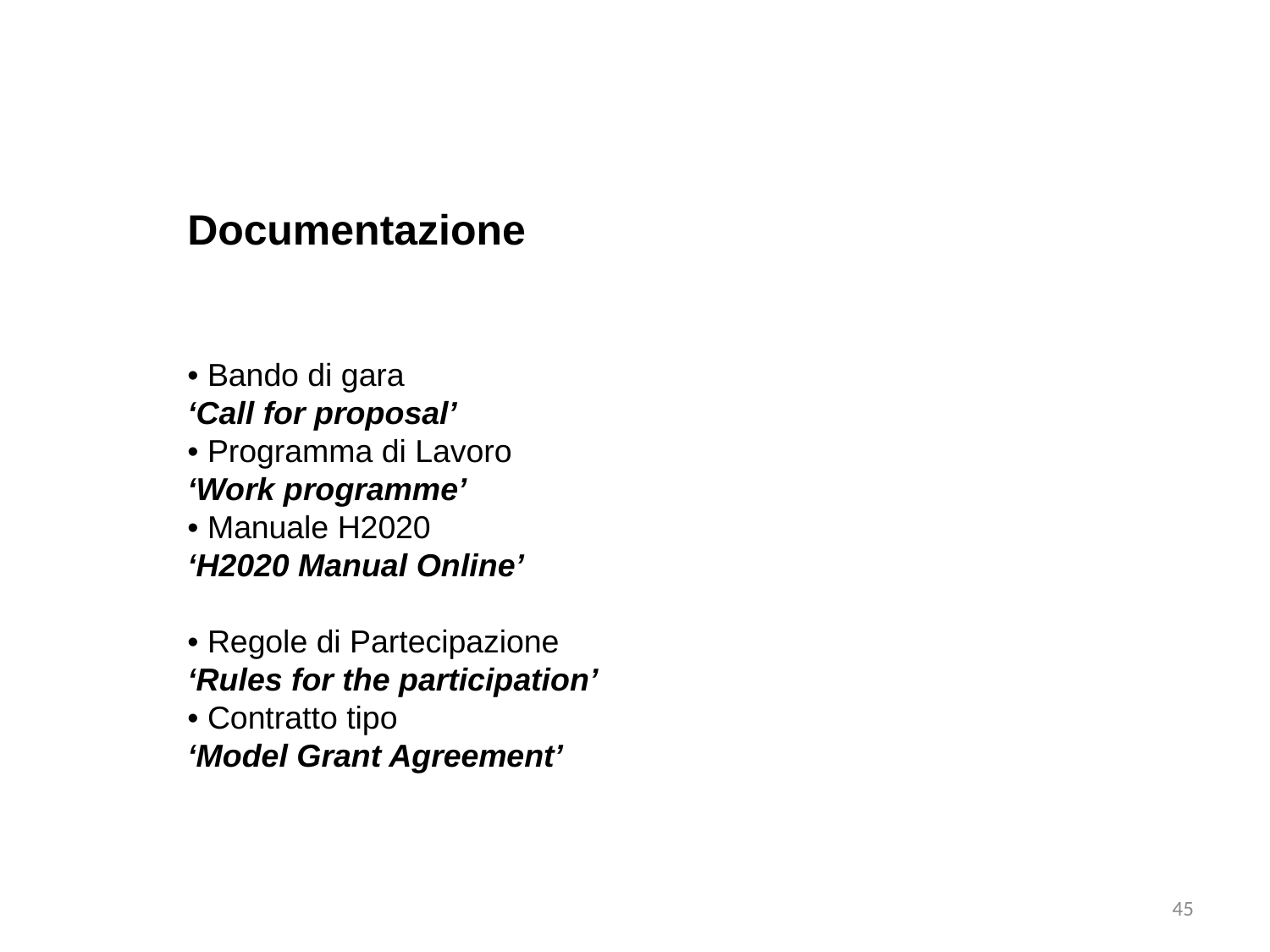

Documentazione

• Bando di gara
‘Call for proposal’
• Programma di Lavoro
‘Work programme’
• Manuale H2020
‘H2020 Manual Online’

• Regole di Partecipazione
‘Rules for the participation’
• Contratto tipo
‘Model Grant Agreement’
45